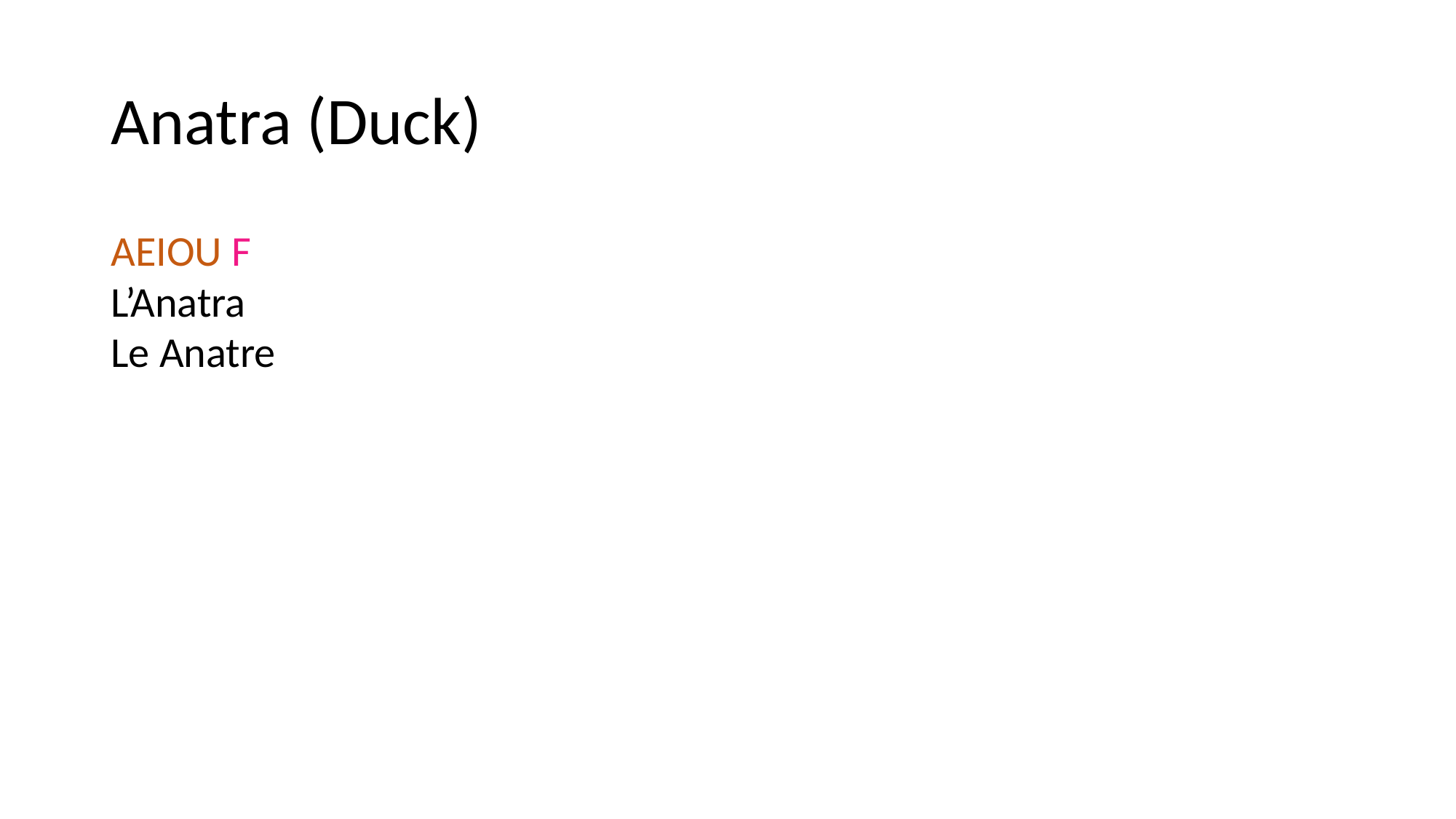

# Anatra (Duck)
AEIOU F
L’Anatra
Le Anatre